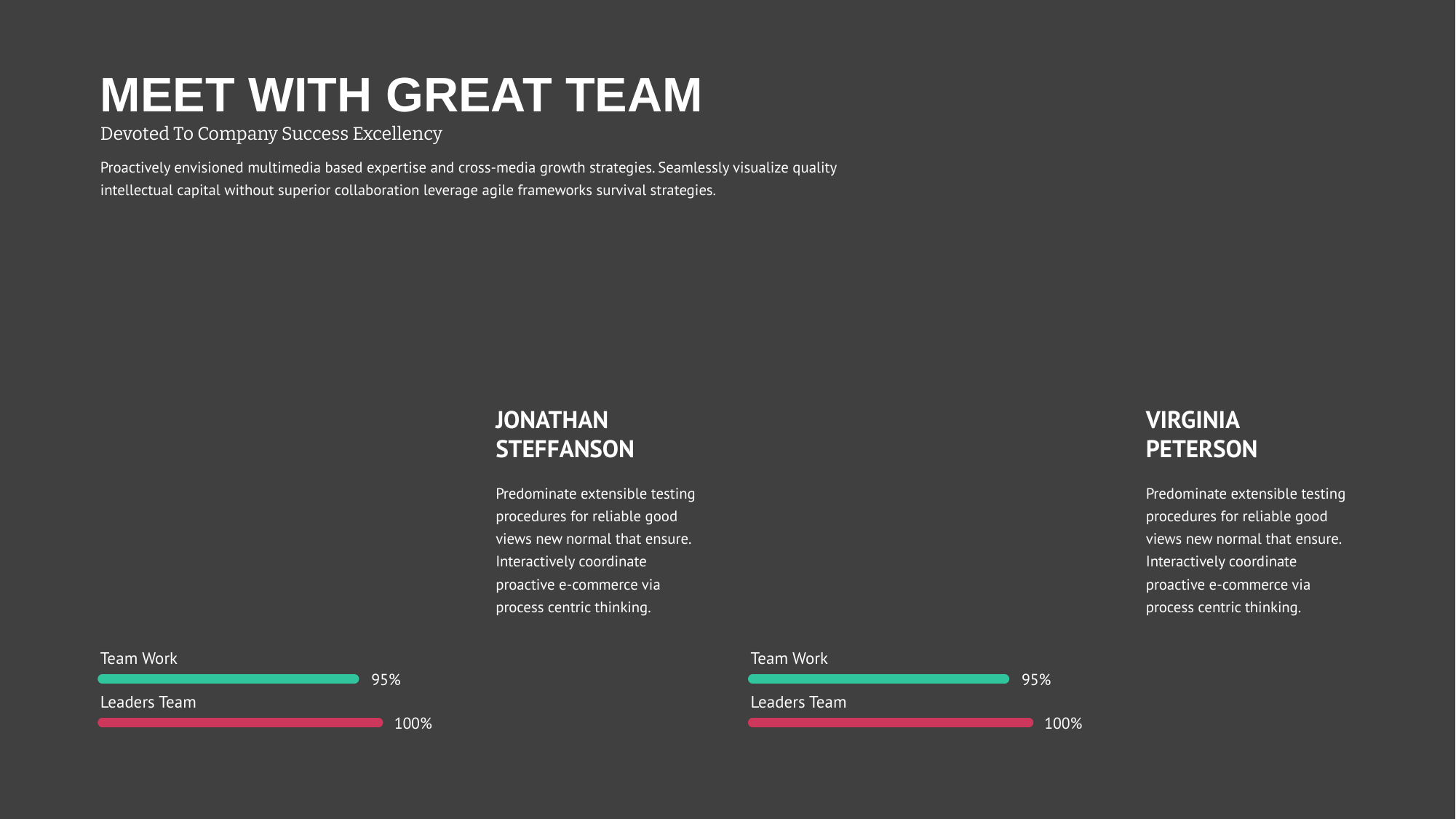

MEET WITH GREAT TEAM
Devoted To Company Success Excellency
Proactively envisioned multimedia based expertise and cross-media growth strategies. Seamlessly visualize quality intellectual capital without superior collaboration leverage agile frameworks survival strategies.

JONATHAN
STEFFANSON
Predominate extensible testing procedures for reliable good views new normal that ensure. Interactively coordinate proactive e-commerce via process centric thinking.
VIRGINIA
PETERSON
Predominate extensible testing procedures for reliable good views new normal that ensure. Interactively coordinate proactive e-commerce via process centric thinking.
Team Work
95%
Leaders Team
100%
Team Work
95%
Leaders Team
100%